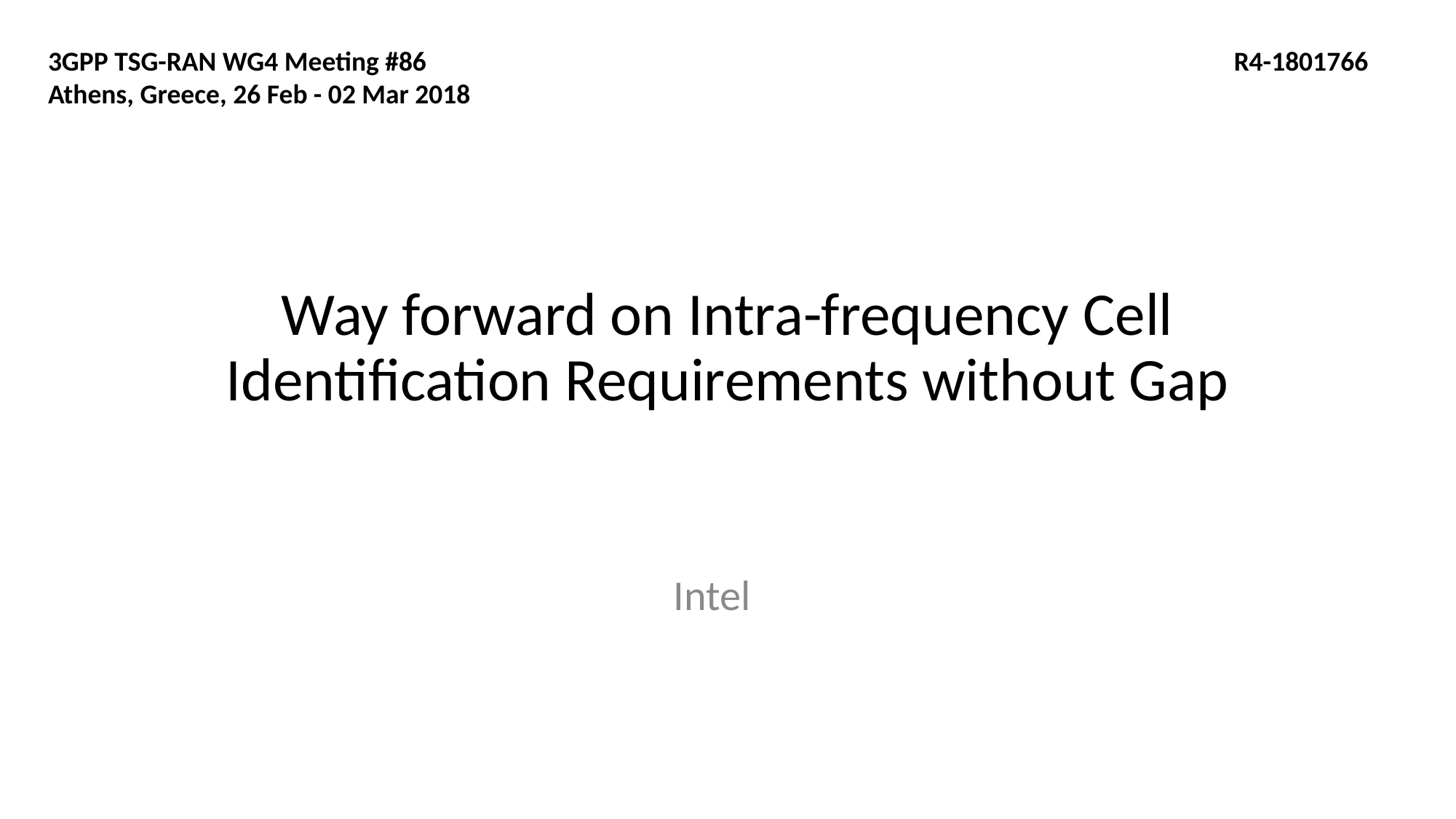

3GPP TSG-RAN WG4 Meeting #86
Athens, Greece, 26 Feb - 02 Mar 2018
R4-1801766
# Way forward on Intra-frequency Cell Identification Requirements without Gap
Intel